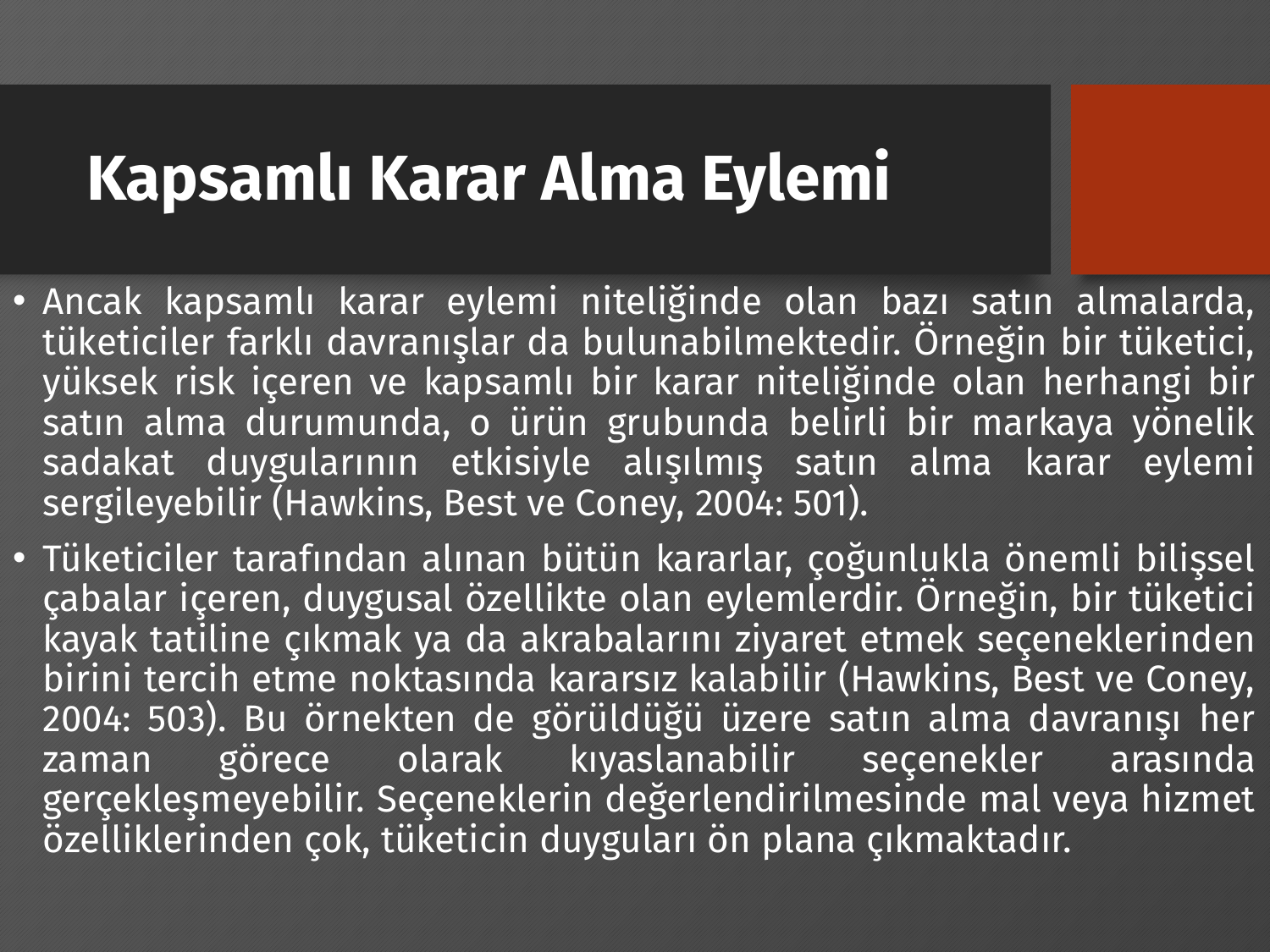

# Kapsamlı Karar Alma Eylemi
Ancak kapsamlı karar eylemi niteliğinde olan bazı satın almalarda, tüketiciler farklı davranışlar da bulunabilmektedir. Örneğin bir tüketici, yüksek risk içeren ve kapsamlı bir karar niteliğinde olan herhangi bir satın alma durumunda, o ürün grubunda belirli bir markaya yönelik sadakat duygularının etkisiyle alışılmış satın alma karar eylemi sergileyebilir (Hawkins, Best ve Coney, 2004: 501).
Tüketiciler tarafından alınan bütün kararlar, çoğunlukla önemli bilişsel çabalar içeren, duygusal özellikte olan eylemlerdir. Örneğin, bir tüketici kayak tatiline çıkmak ya da akrabalarını ziyaret etmek seçeneklerinden birini tercih etme noktasında kararsız kalabilir (Hawkins, Best ve Coney, 2004: 503). Bu örnekten de görüldüğü üzere satın alma davranışı her zaman görece olarak kıyaslanabilir seçenekler arasında gerçekleşmeyebilir. Seçeneklerin değerlendirilmesinde mal veya hizmet özelliklerinden çok, tüketicin duyguları ön plana çıkmaktadır.